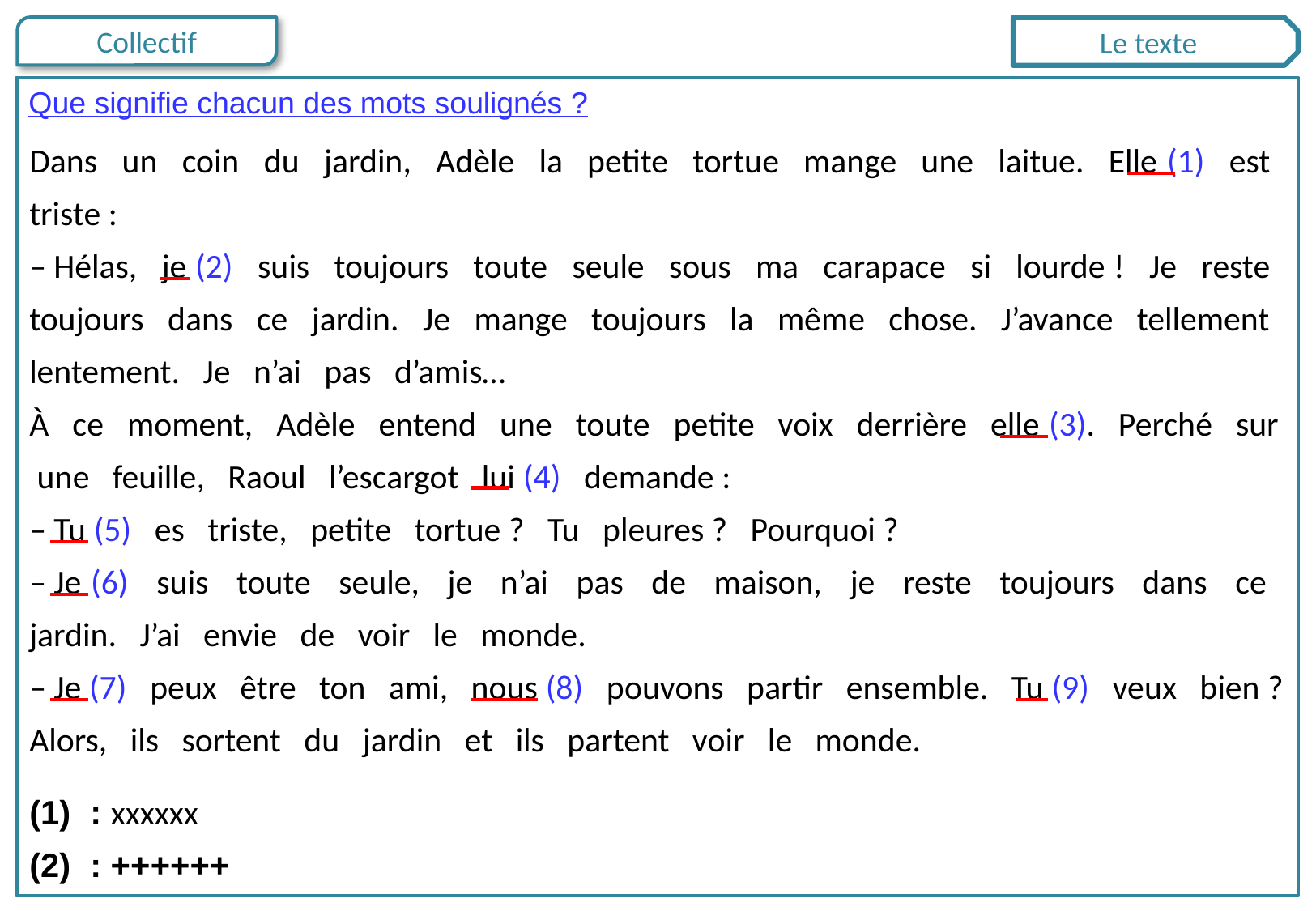

Le texte
Que signifie chacun des mots soulignés ?
Dans   un   coin   du   jardin,   Adèle   la   petite   tortue   mange   une   laitue.   Elle (1)   est   triste :
– Hélas,   je (2)   suis   toujours   toute   seule   sous   ma   carapace   si   lourde !   Je   reste   toujours   dans   ce   jardin.   Je   mange   toujours   la   même   chose.   J’avance   tellement   lentement.   Je   n’ai   pas   d’amis…
À   ce   moment,   Adèle   entend   une   toute   petite   voix   derrière   elle (3).   Perché   sur   une   feuille,   Raoul   l’escargot   lui (4)   demande :
– Tu (5)   es   triste,   petite   tortue ?   Tu   pleures ?   Pourquoi ?
– Je (6)   suis   toute   seule,   je   n’ai   pas   de   maison,   je   reste   toujours   dans   ce   jardin.   J’ai   envie   de   voir   le   monde.
– Je (7)   peux   être   ton   ami,   nous (8)   pouvons   partir   ensemble.   Tu (9)   veux   bien ?
Alors,   ils   sortent   du   jardin   et   ils   partent   voir   le   monde.
: xxxxxx
: ++++++